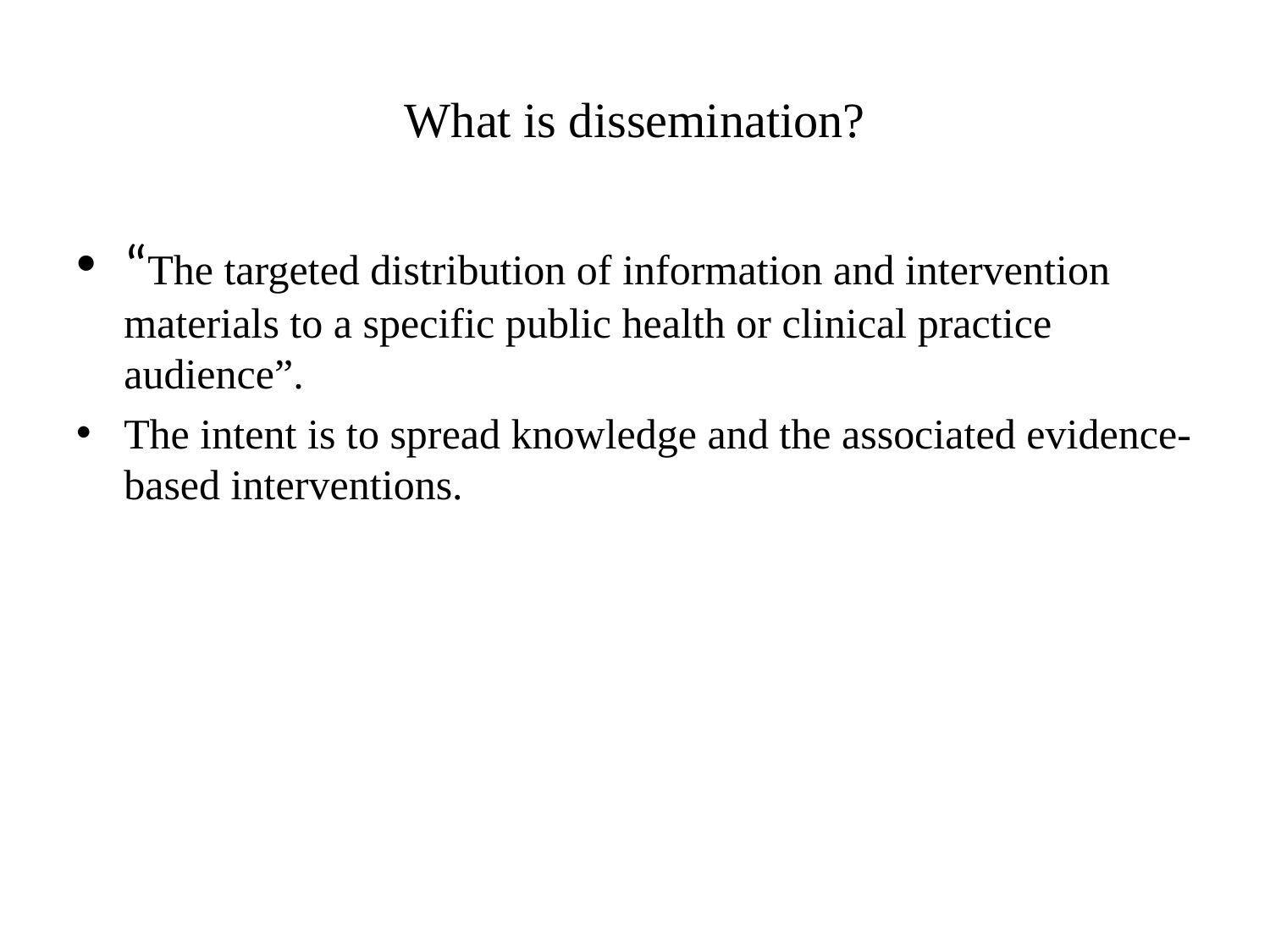

# What is dissemination?
“The targeted distribution of information and intervention materials to a specific public health or clinical practice audience”.
The intent is to spread knowledge and the associated evidence-based interventions.